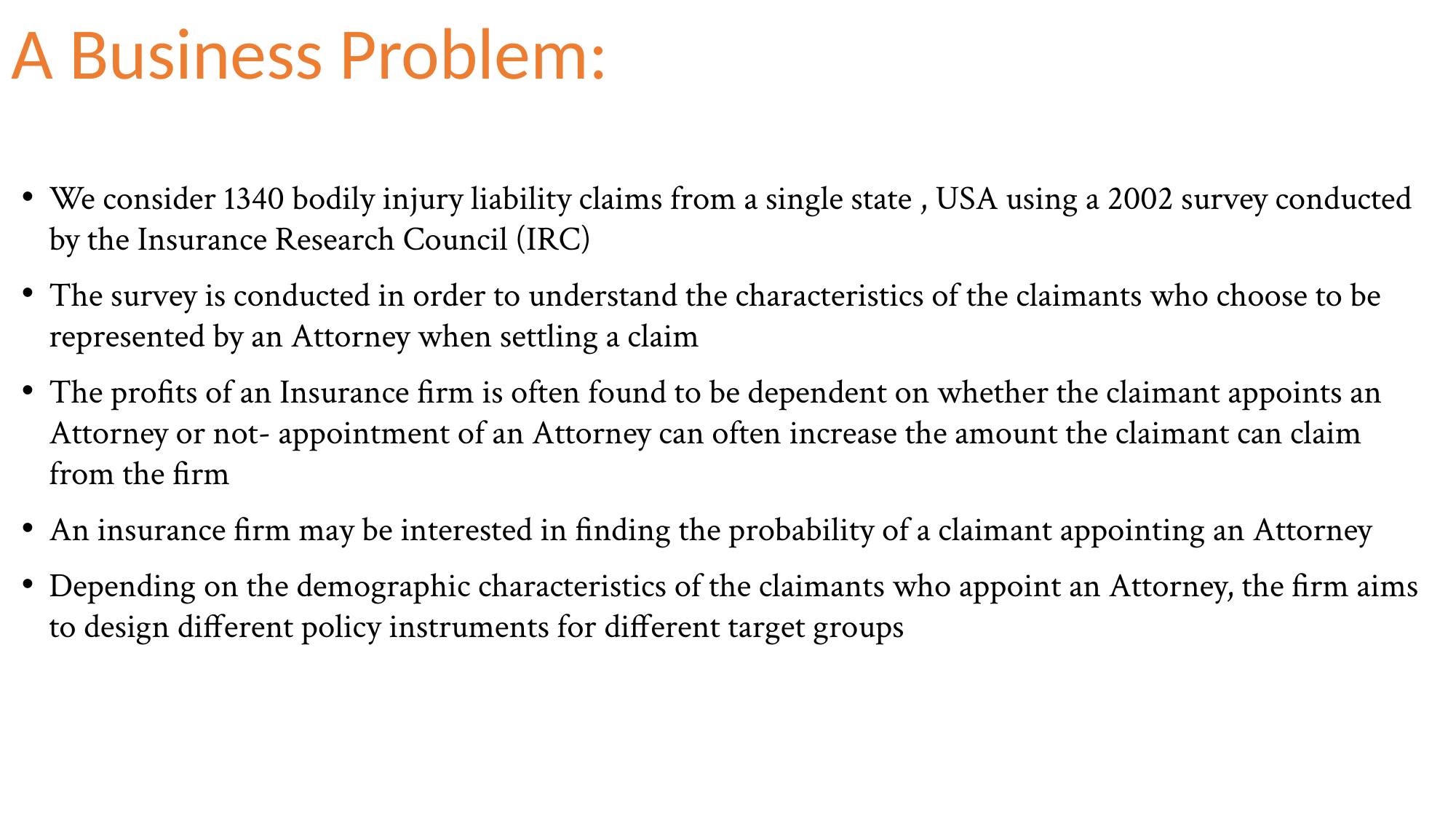

# A Business Problem:
We consider 1340 bodily injury liability claims from a single state , USA using a 2002 survey conducted by the Insurance Research Council (IRC)
The survey is conducted in order to understand the characteristics of the claimants who choose to be represented by an Attorney when settling a claim
The profits of an Insurance firm is often found to be dependent on whether the claimant appoints an Attorney or not- appointment of an Attorney can often increase the amount the claimant can claim from the firm
An insurance firm may be interested in finding the probability of a claimant appointing an Attorney
Depending on the demographic characteristics of the claimants who appoint an Attorney, the firm aims to design different policy instruments for different target groups